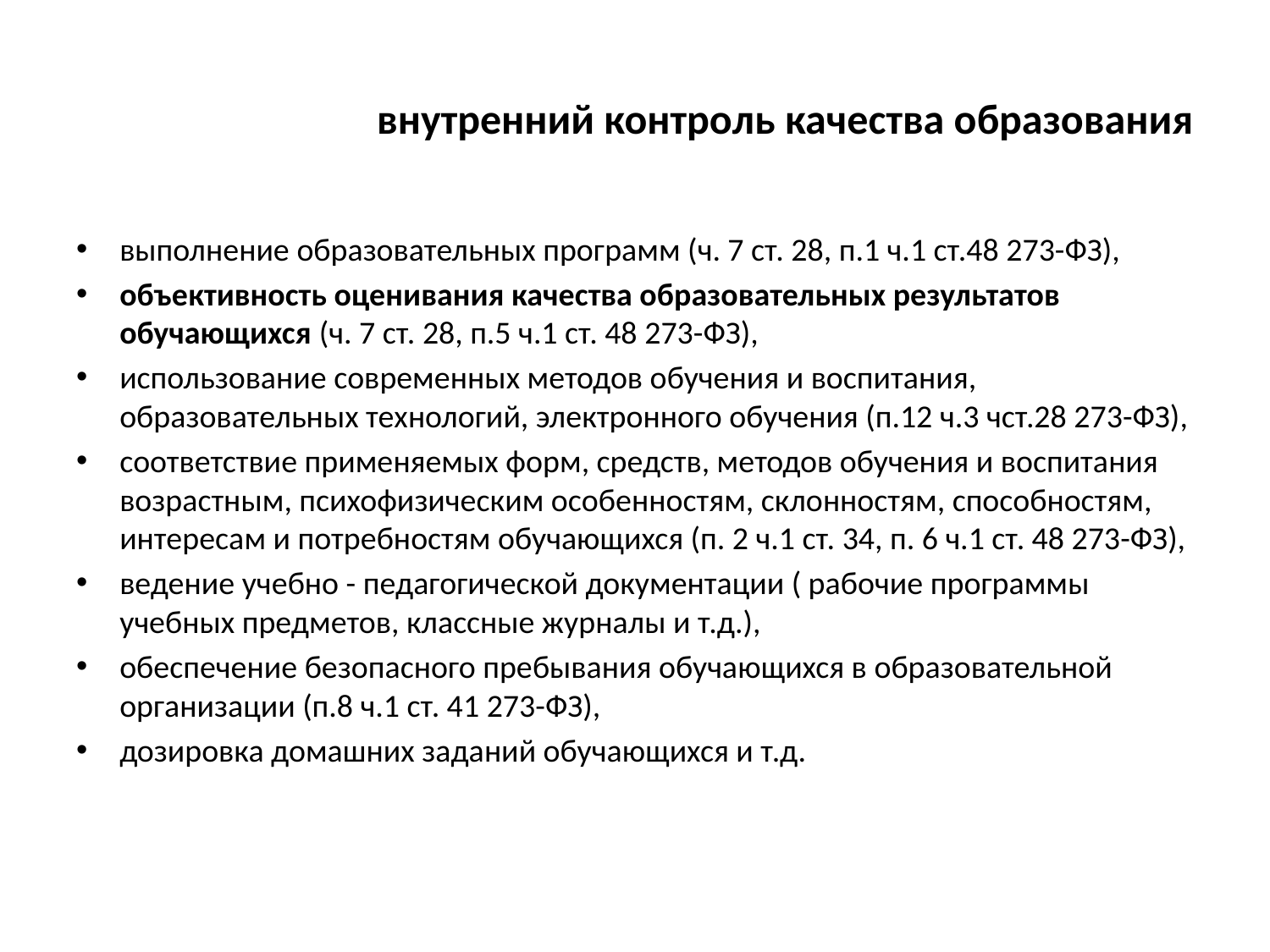

# внутренний контроль качества образования
выполнение образовательных программ (ч. 7 ст. 28, п.1 ч.1 ст.48 273-ФЗ),
объективность оценивания качества образовательных результатов обучающихся (ч. 7 ст. 28, п.5 ч.1 ст. 48 273-ФЗ),
использование современных методов обучения и воспитания, образовательных технологий, электронного обучения (п.12 ч.3 чст.28 273-ФЗ),
соответствие применяемых форм, средств, методов обучения и воспитания возрастным, психофизическим особенностям, склонностям, способностям, интересам и потребностям обучающихся (п. 2 ч.1 ст. 34, п. 6 ч.1 ст. 48 273-ФЗ),
ведение учебно - педагогической документации ( рабочие программы учебных предметов, классные журналы и т.д.),
обеспечение безопасного пребывания обучающихся в образовательной организации (п.8 ч.1 ст. 41 273-ФЗ),
дозировка домашних заданий обучающихся и т.д.